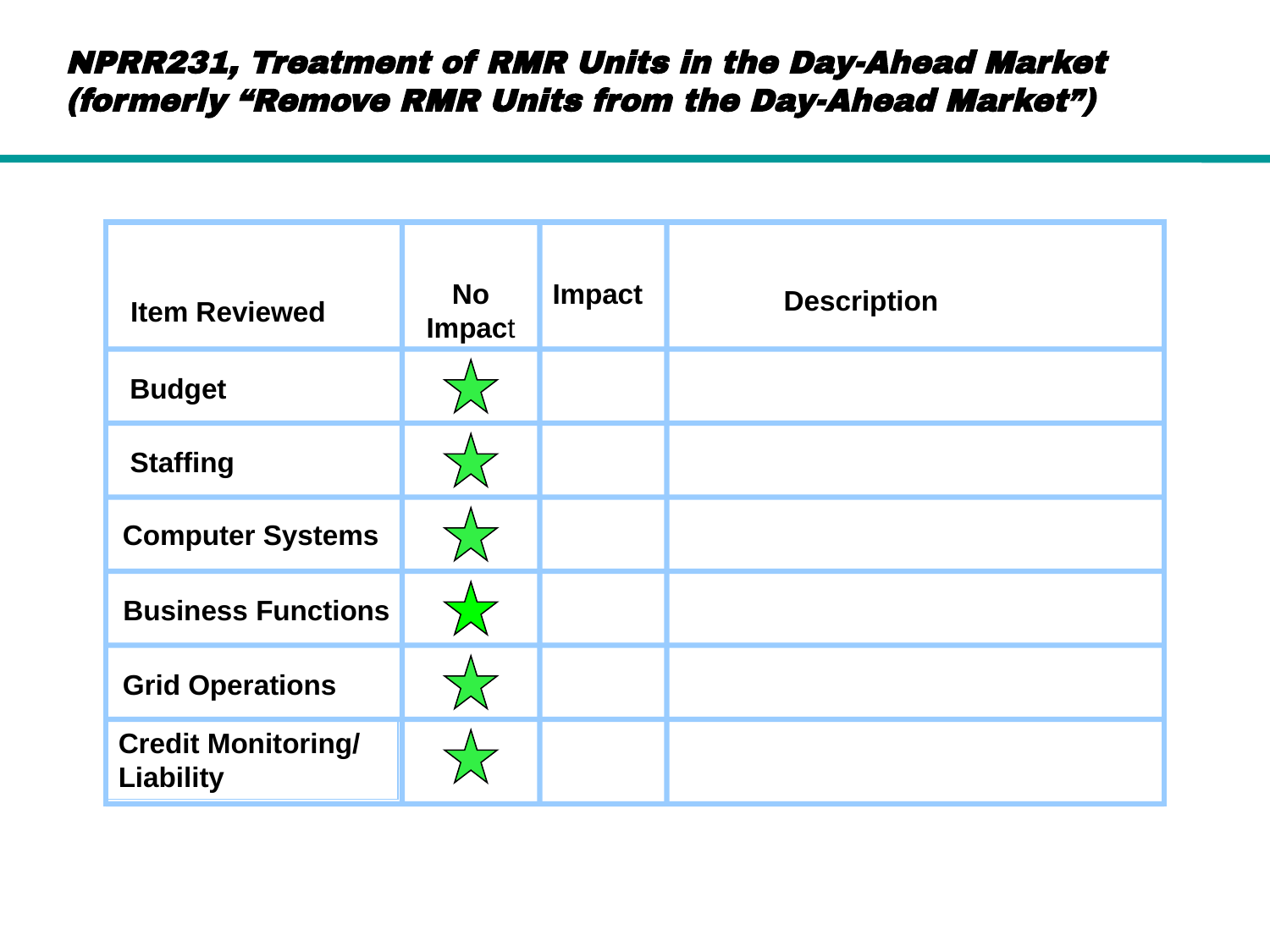

NPRR231, Treatment of RMR Units in the Day-Ahead Market
(formerly “Remove RMR Units from the Day-Ahead Market”)

No
Impact
Impact
Description
Item Reviewed

Budget

Staffing

Computer Systems

Business Functions

Grid Operations

Credit Monitoring/
Liability